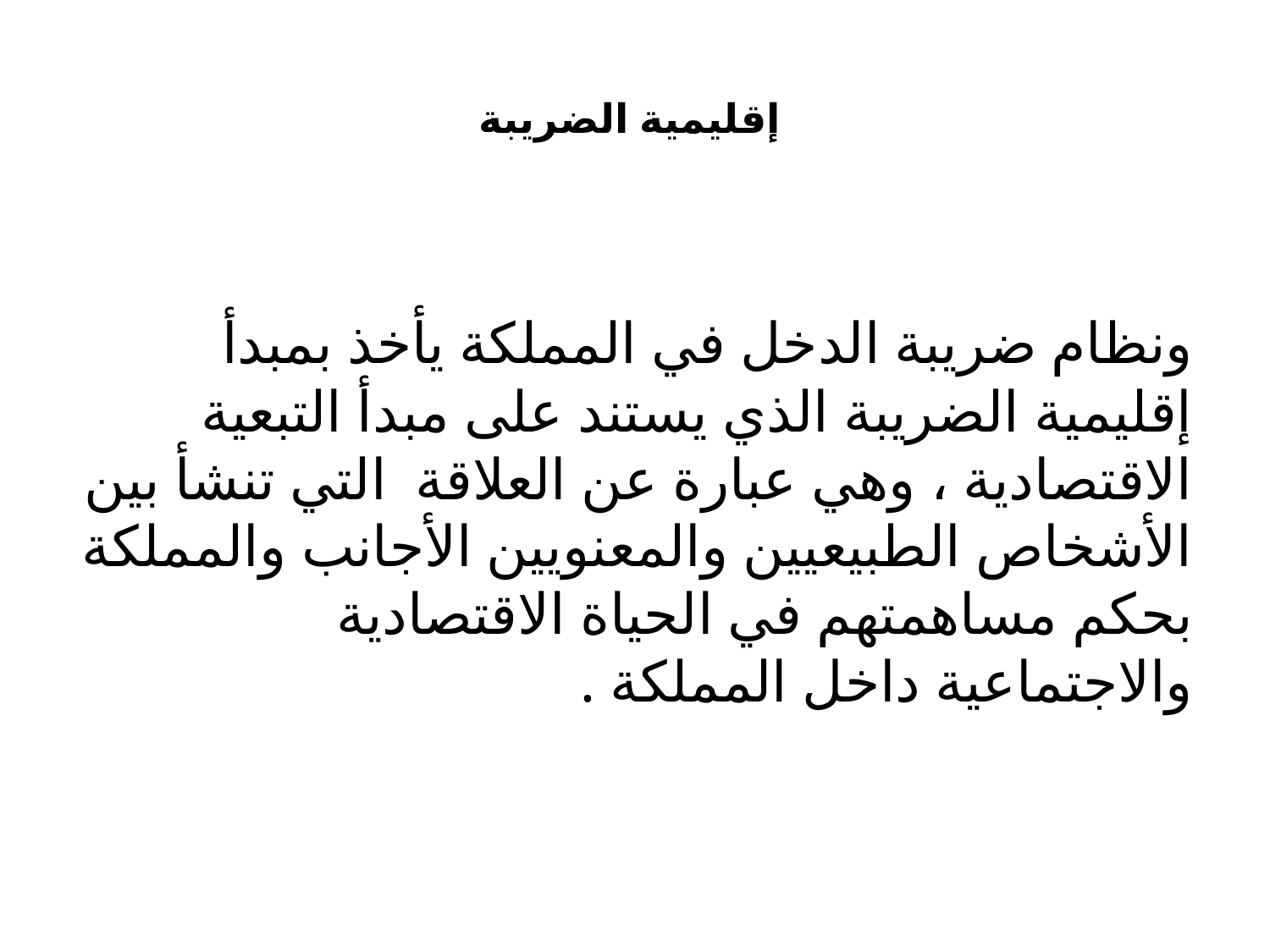

# إقليمية الضريبة

ونظام ضريبة الدخل في المملكة يأخذ بمبدأ إقليمية الضريبة الذي يستند على مبدأ التبعية الاقتصادية ، وهي عبارة عن العلاقة  التي تنشأ بين الأشخاص الطبيعيين والمعنويين الأجانب والمملكة بحكم مساهمتهم في الحياة الاقتصادية والاجتماعية داخل المملكة .